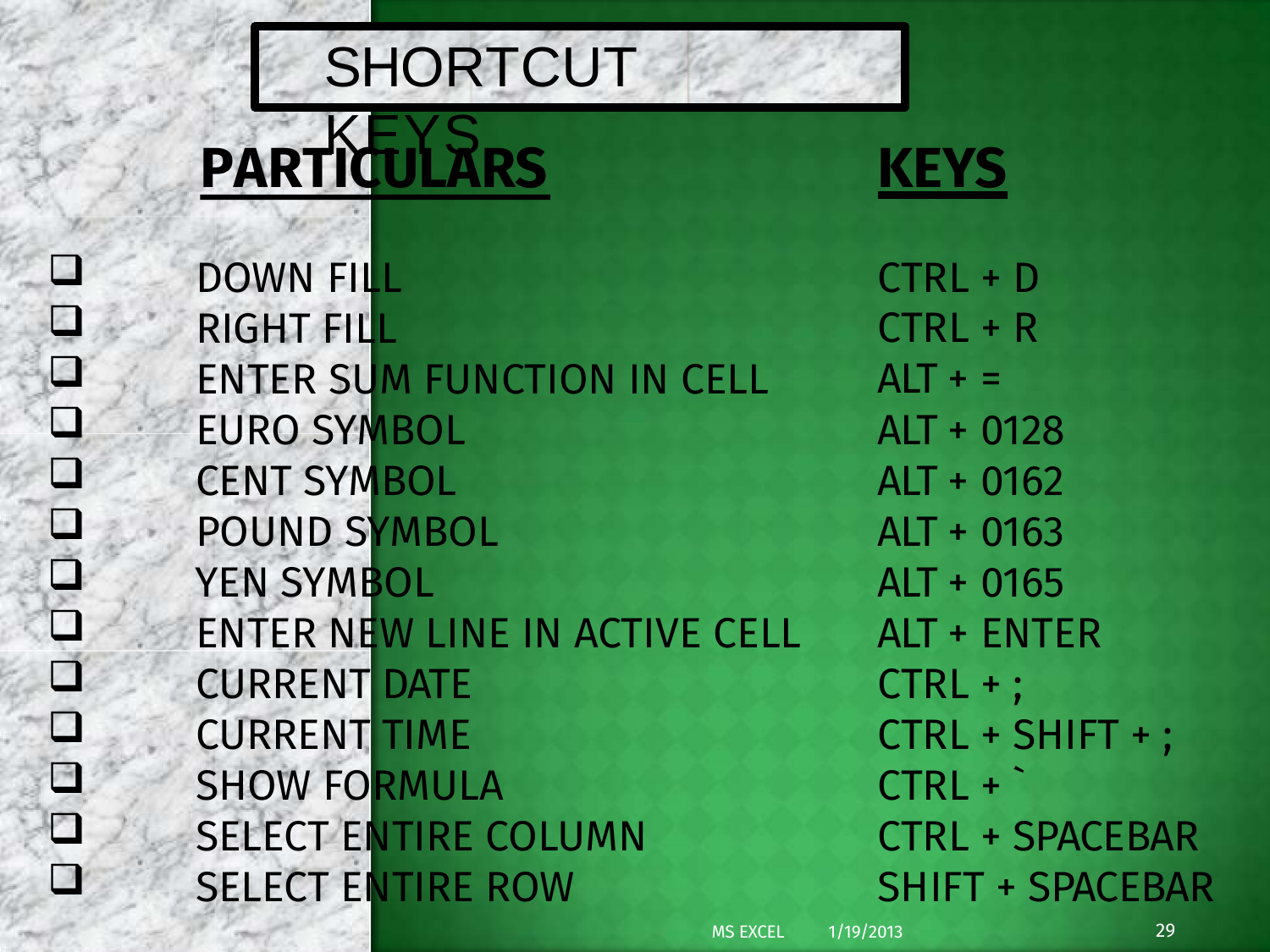

# SHORTCUT	KEYS
PARTICULARS
KEYS
CTRL + D  CTRL + R  ALT + =  ALT + 0128
ALT + 0162
ALT + 0163
ALT + 0165  ALT + ENTER  CTRL + ;
CTRL + SHIFT + ;  CTRL + `
CTRL + SPACEBAR  SHIFT + SPACEBAR

DOWN FILL
RIGHT FILL
ENTER SUM FUNCTION IN CELL
EURO SYMBOL
CENT SYMBOL
POUND SYMBOL
YEN SYMBOL
ENTER NEW LINE IN ACTIVE CELL
CURRENT DATE
CURRENT TIME
SHOW FORMULA
SELECT ENTIRE COLUMN
SELECT ENTIRE ROW
29
1/19/2013
MS EXCEL